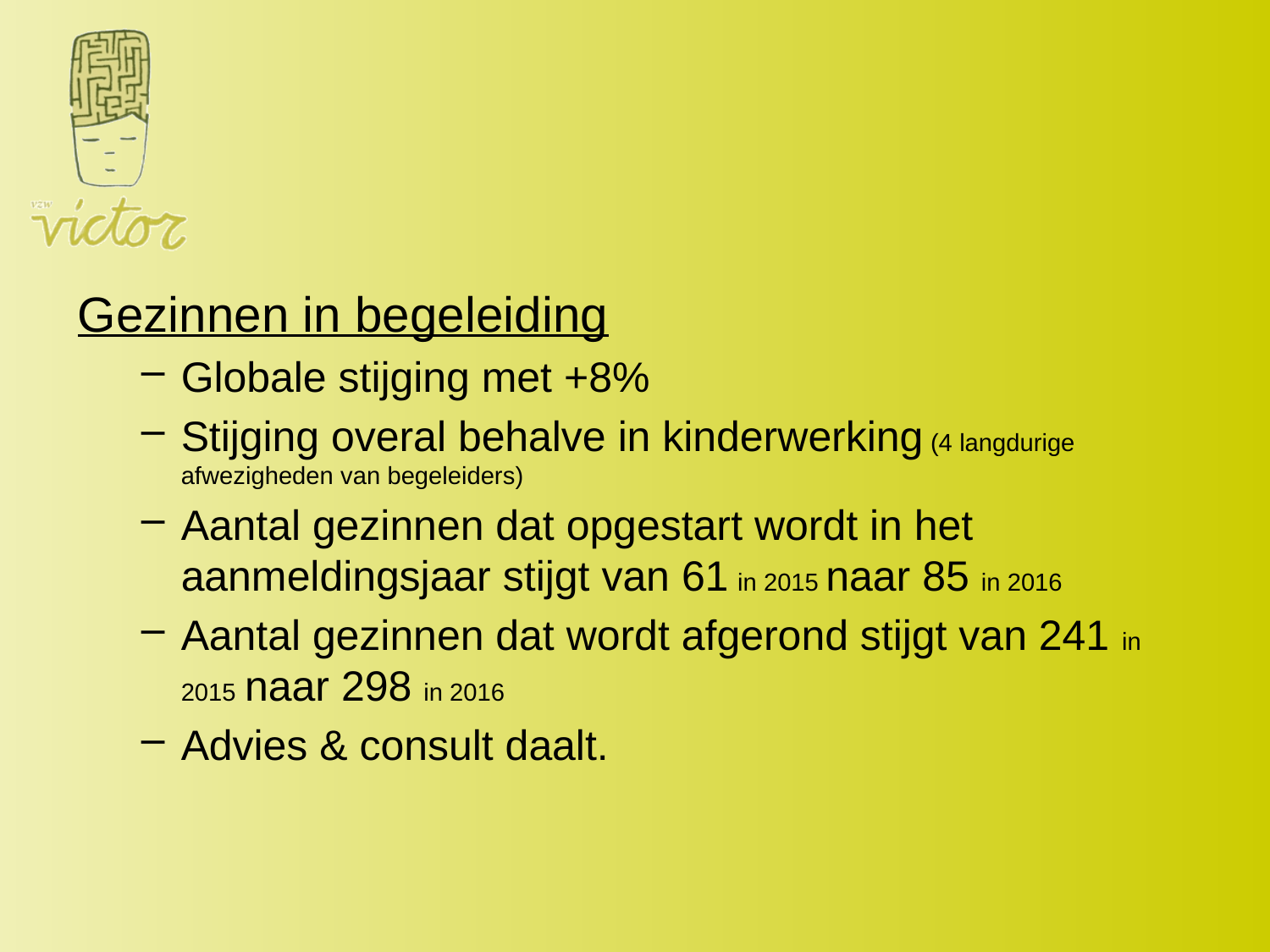

Gezinnen in begeleiding
Globale stijging met +8%
Stijging overal behalve in kinderwerking (4 langdurige afwezigheden van begeleiders)
Aantal gezinnen dat opgestart wordt in het aanmeldingsjaar stijgt van 61 in 2015 naar 85 in 2016
Aantal gezinnen dat wordt afgerond stijgt van 241 in 2015 naar 298 in 2016
Advies & consult daalt.